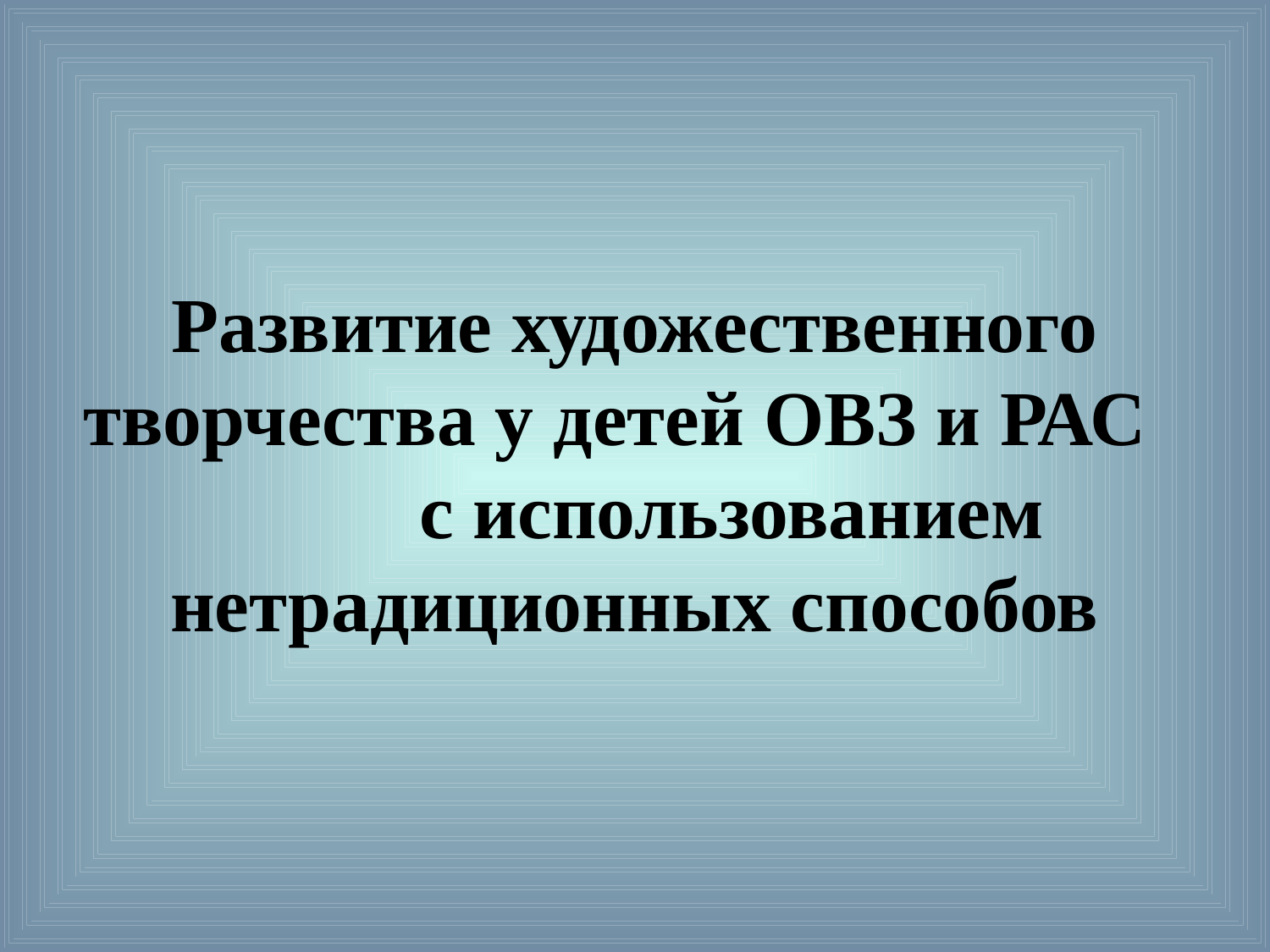

# Развитие художественного творчества у детей ОВЗ и РАС             с использованием нетрадиционных способов